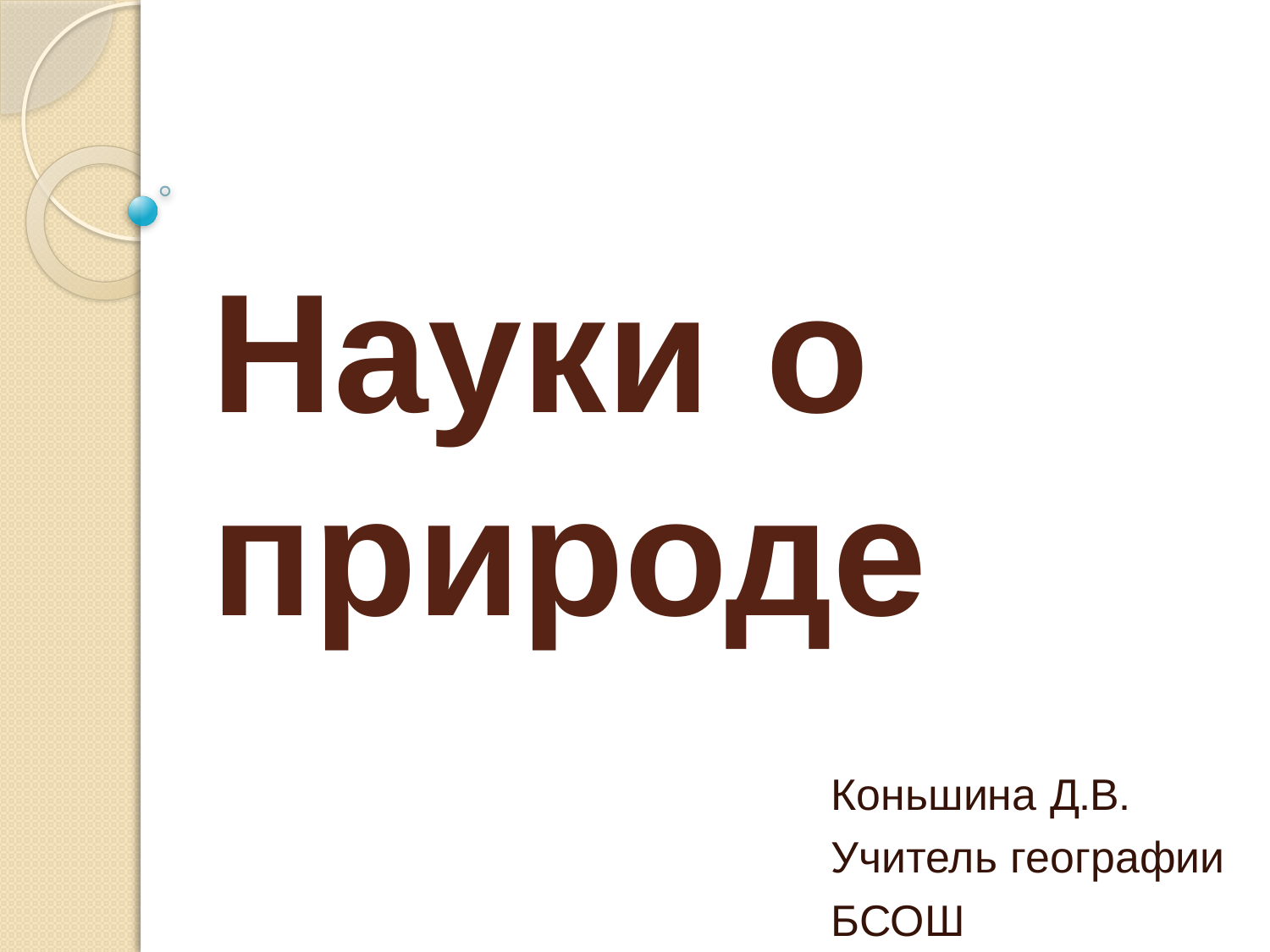

# Науки о природе
Коньшина Д.В.
Учитель географии
БСОШ